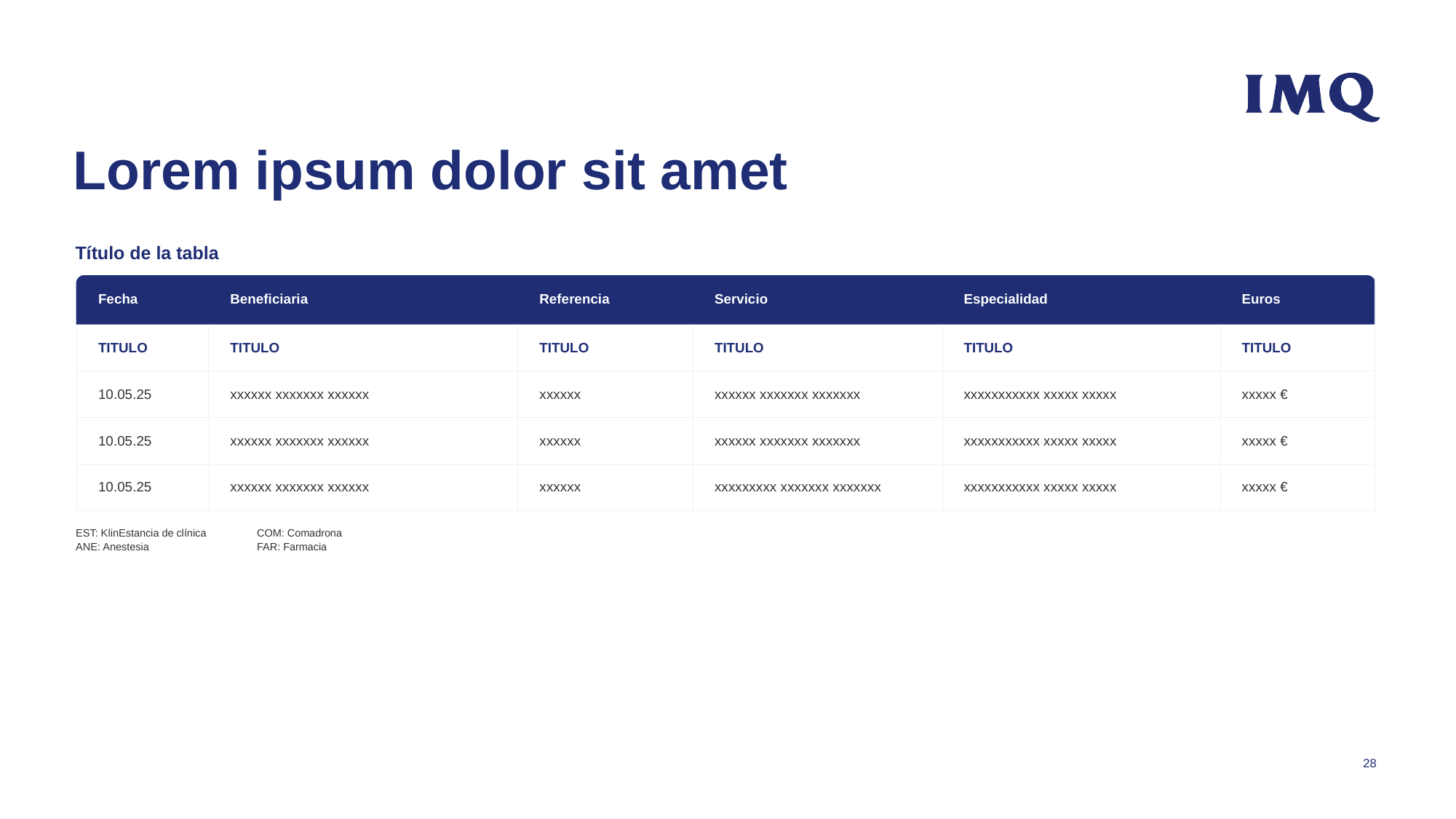

Lorem ipsum dolor sit amet
Título de la tabla

| Fecha | Beneficiaria | Referencia | Servicio | Especialidad | Euros |
| --- | --- | --- | --- | --- | --- |
| TITULO | TITULO | TITULO | TITULO | TITULO | TITULO |
| 10.05.25 | xxxxxx xxxxxxx xxxxxx | xxxxxx | xxxxxx xxxxxxx xxxxxxx | xxxxxxxxxxx xxxxx xxxxx | xxxxx € |
| 10.05.25 | xxxxxx xxxxxxx xxxxxx | xxxxxx | xxxxxx xxxxxxx xxxxxxx | xxxxxxxxxxx xxxxx xxxxx | xxxxx € |
| 10.05.25 | xxxxxx xxxxxxx xxxxxx | xxxxxx | xxxxxxxxx xxxxxxx xxxxxxx | xxxxxxxxxxx xxxxx xxxxx | xxxxx € |
EST: KlinEstancia de clínica
ANE: Anestesia
COM: Comadrona
FAR: Farmacia